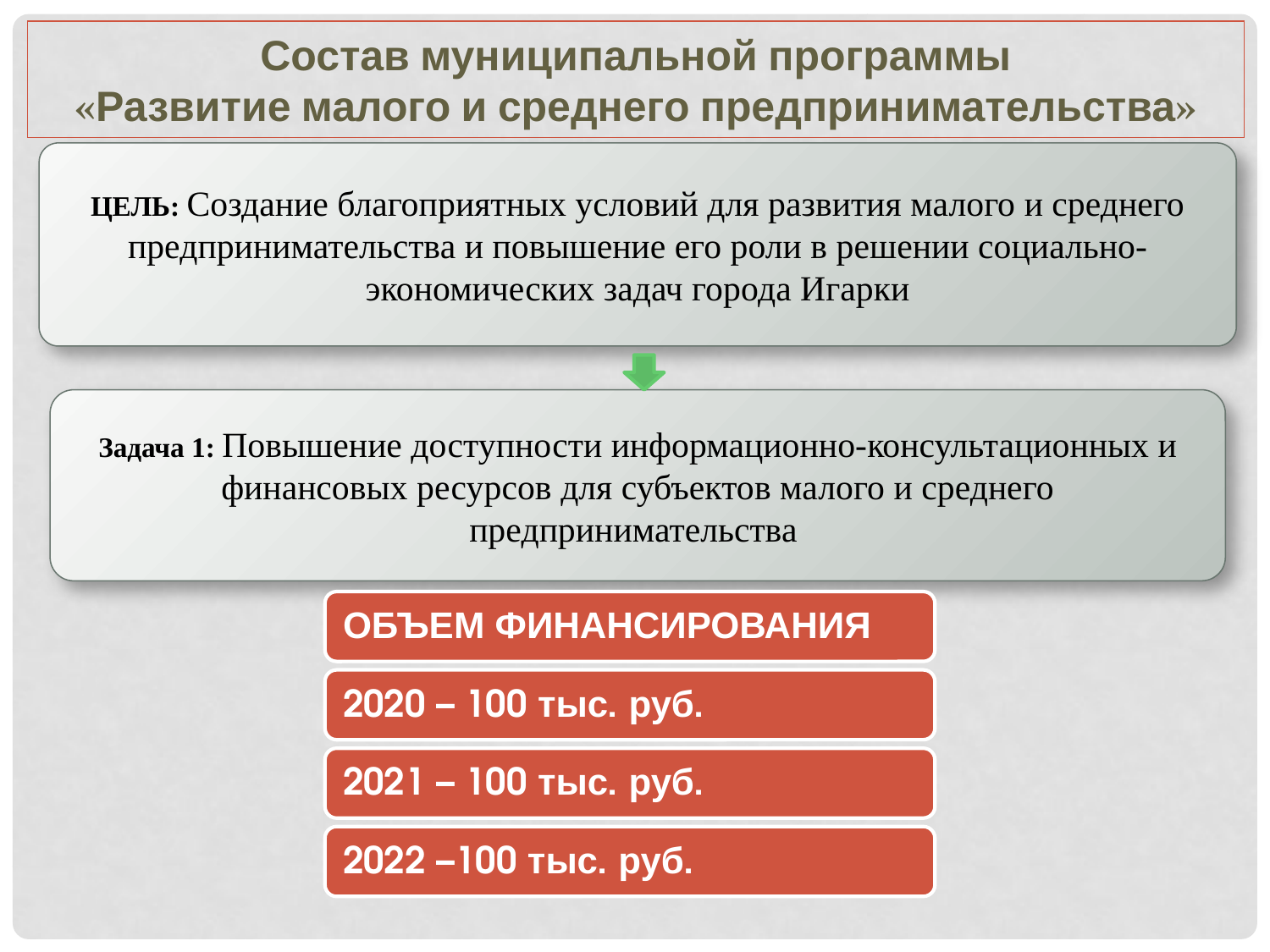

Состав муниципальной программы
«Развитие малого и среднего предпринимательства»
ЦЕЛЬ: Создание благоприятных условий для развития малого и среднего предпринимательства и повышение его роли в решении социально-экономических задач города Игарки

Задача 1: Повышение доступности информационно-консультационных и финансовых ресурсов для субъектов малого и среднего предпринимательства
ОБЪЕМ ФИНАНСИРОВАНИЯ
2020 – 100 тыс. руб.
2021 – 100 тыс. руб.
2022 –100 тыс. руб.